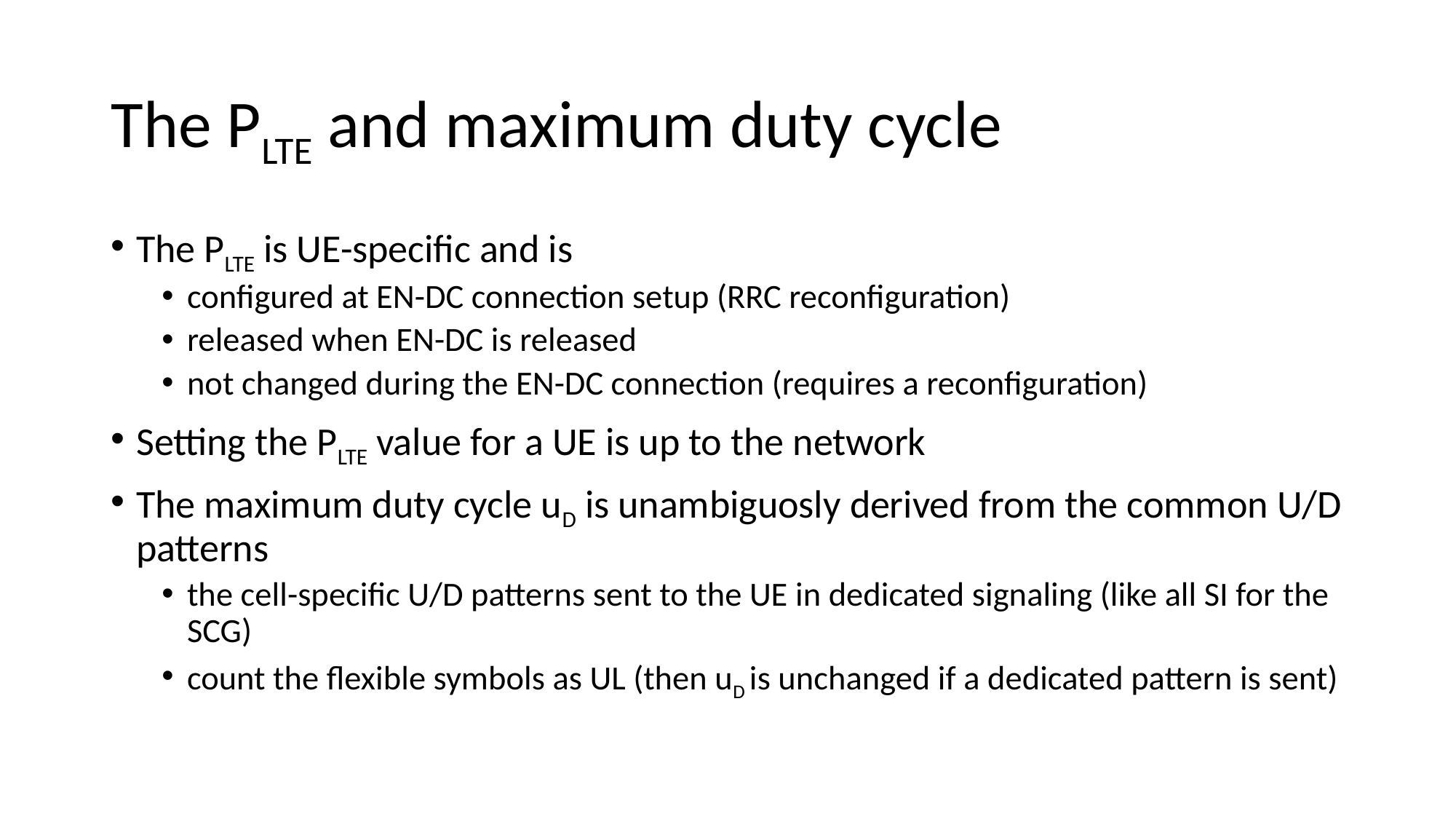

# The PLTE and maximum duty cycle
The PLTE is UE-specific and is
configured at EN-DC connection setup (RRC reconfiguration)
released when EN-DC is released
not changed during the EN-DC connection (requires a reconfiguration)
Setting the PLTE value for a UE is up to the network
The maximum duty cycle uD is unambiguosly derived from the common U/D patterns
the cell-specific U/D patterns sent to the UE in dedicated signaling (like all SI for the SCG)
count the flexible symbols as UL (then uD is unchanged if a dedicated pattern is sent)